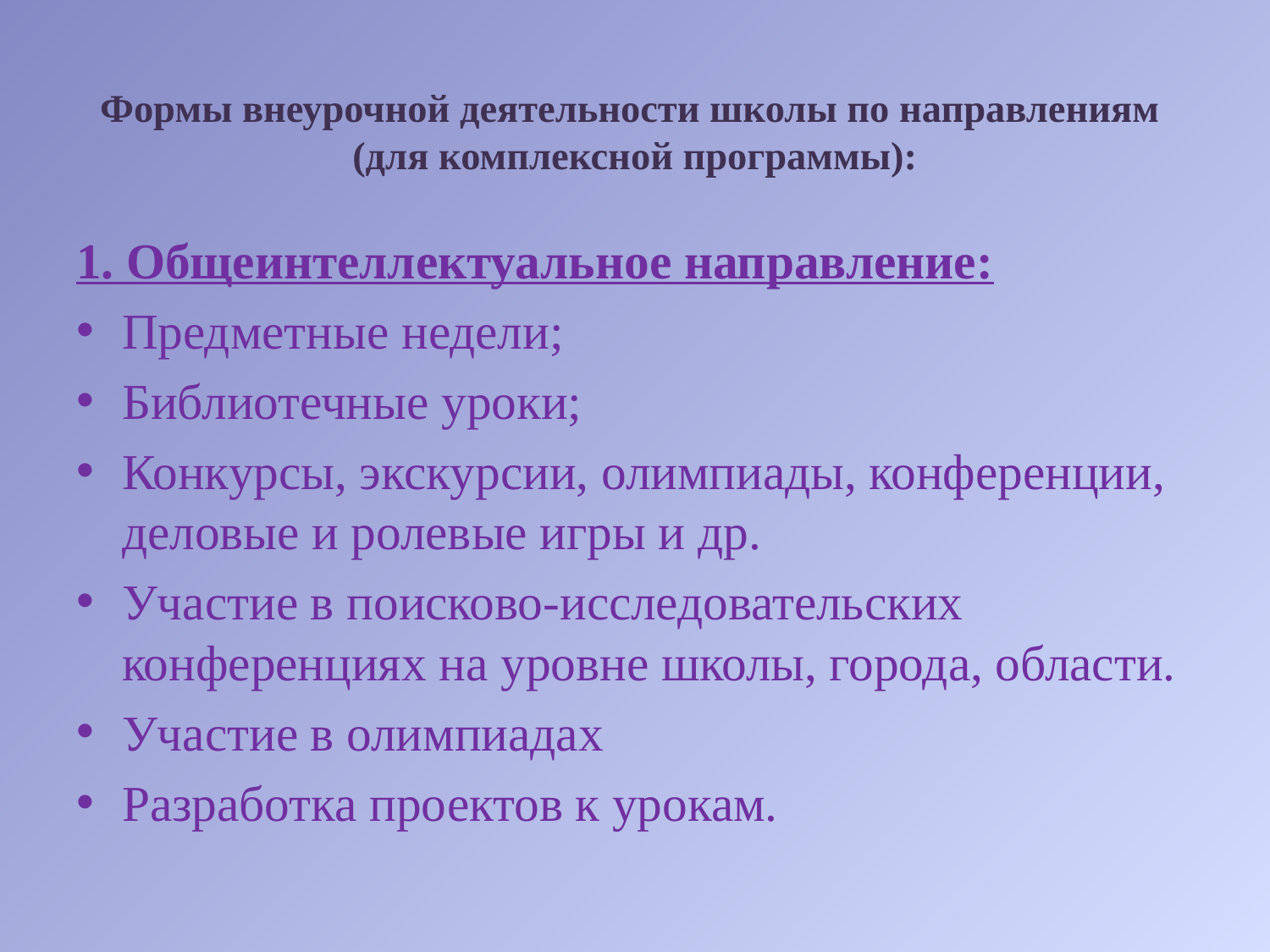

# Формы внеурочной деятельности школы по направлениям (для комплексной программы):
1. Общеинтеллектуальное направление:
Предметные недели;
Библиотечные уроки;
Конкурсы, экскурсии, олимпиады, конференции, деловые и ролевые игры и др.
Участие в поисково-исследовательских конференциях на уровне школы, города, области.
Участие в олимпиадах
Разработка проектов к урокам.